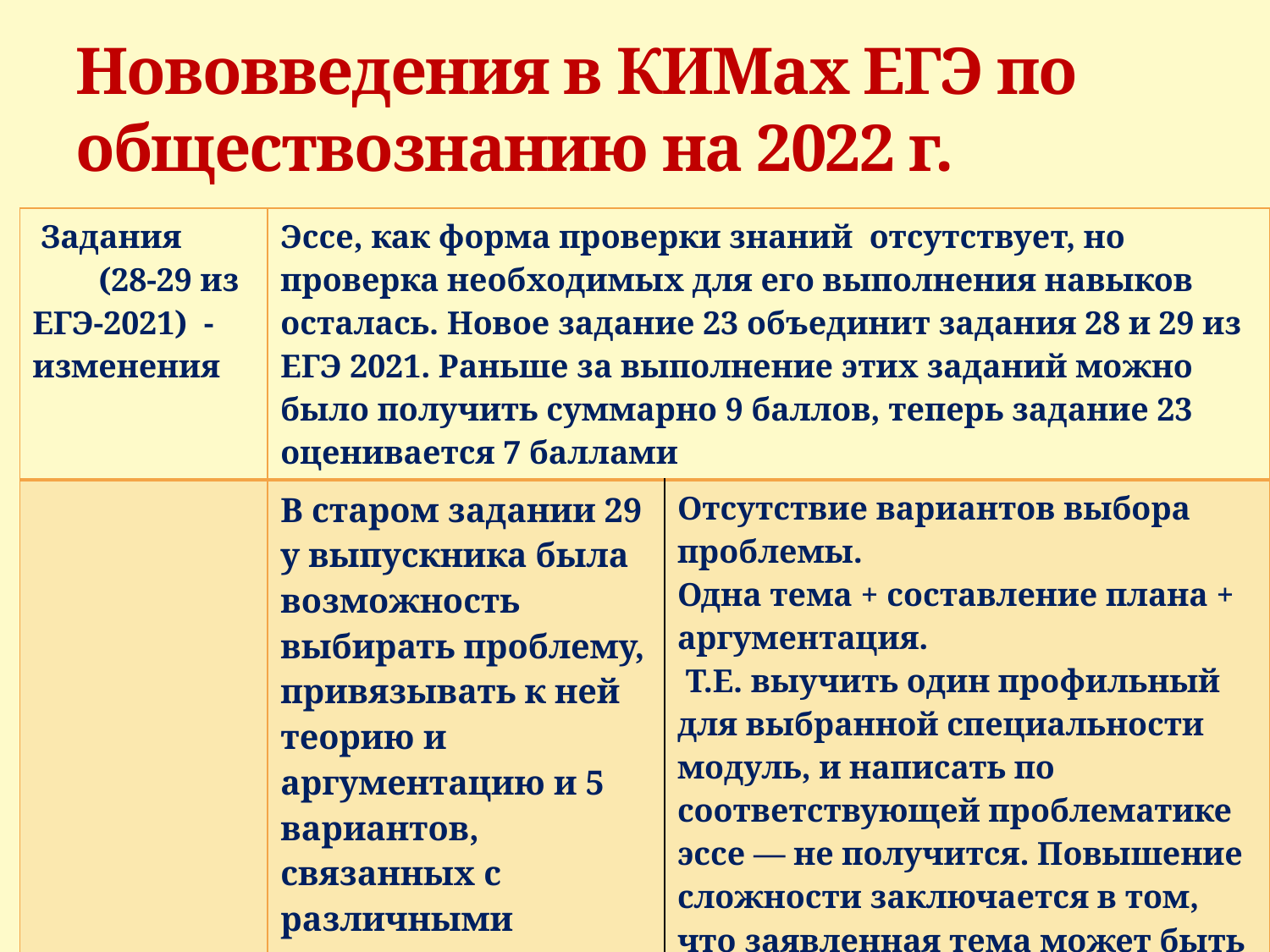

# Нововведения в КИМах ЕГЭ по обществознанию на 2022 г.
| Задания (28-29 из ЕГЭ-2021) -изменения | Эссе, как форма проверки знаний отсутствует, но проверка необходимых для его выполнения навыков осталась. Новое задание 23 объединит задания 28 и 29 из ЕГЭ 2021. Раньше за выполнение этих заданий можно было получить суммарно 9 баллов, теперь задание 23 оценивается 7 баллами |  |
| --- | --- | --- |
|  | В старом задании 29 у выпускника была возможность выбирать проблему, привязывать к ней теорию и аргументацию и 5 вариантов, связанных с различными модулями. | Отсутствие вариантов выбора проблемы. Одна тема + составление плана + аргументация. Т.Е. выучить один профильный для выбранной специальности модуль, и написать по соответствующей проблематике эссе — не получится. Повышение сложности заключается в том, что заявленная тема может быть любой из 82 дидактических единиц курса, наличествующих на сегодняшний день. |